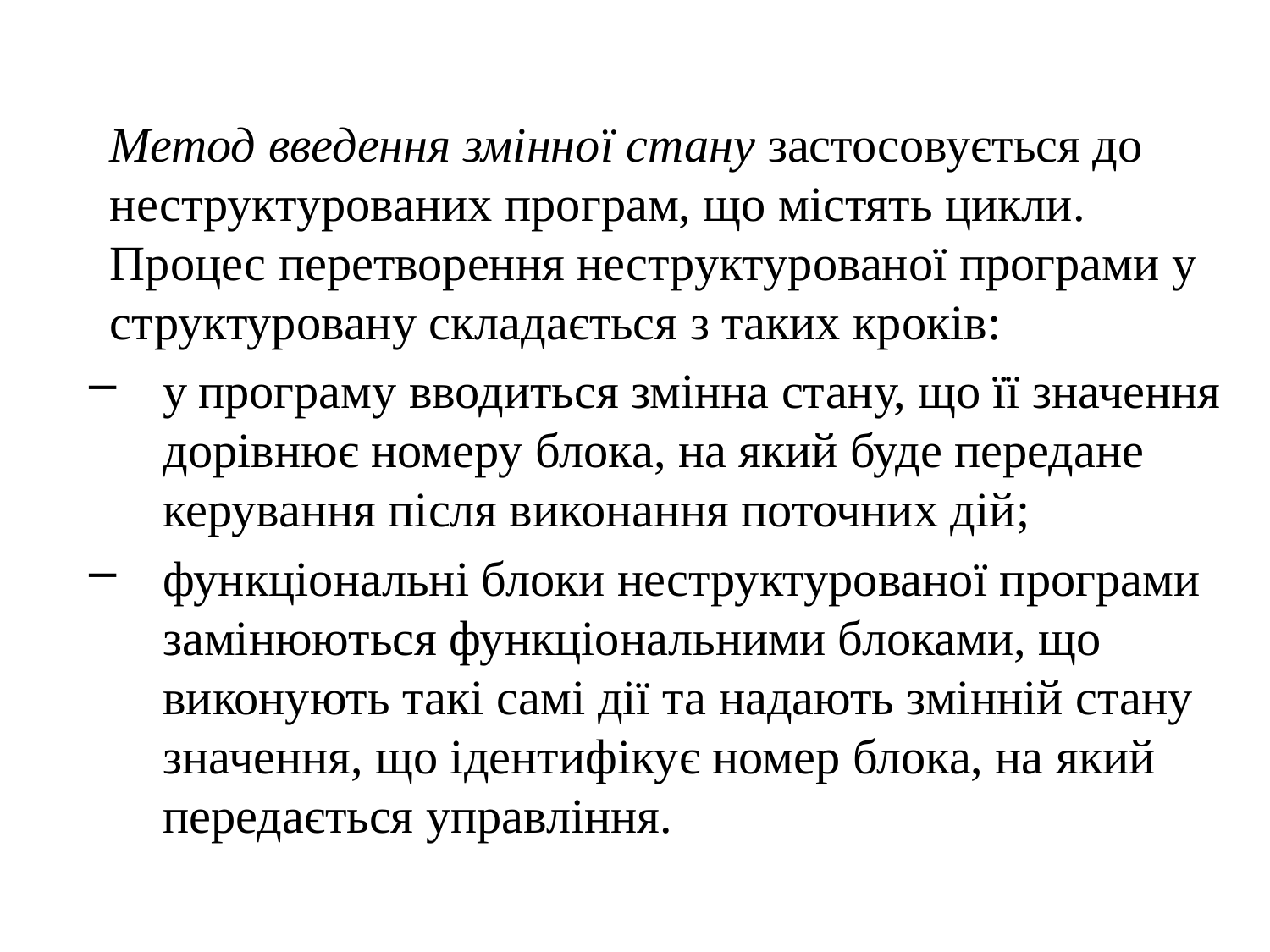

Метод введення змінної стану застосовується до неструктурованих програм, що містять цикли. Процес перетворення неструктурованої програми у структуровану складається з таких кроків:
у програму вводиться змінна стану, що її значення дорівнює номеру блока, на який буде передане керування після виконання поточних дій;
функціональні блоки неструктурованої програми замінюються функціональними блоками, що виконують такі самі дії та надають змінній стану значення, що ідентифікує номер блока, на який передається управління.